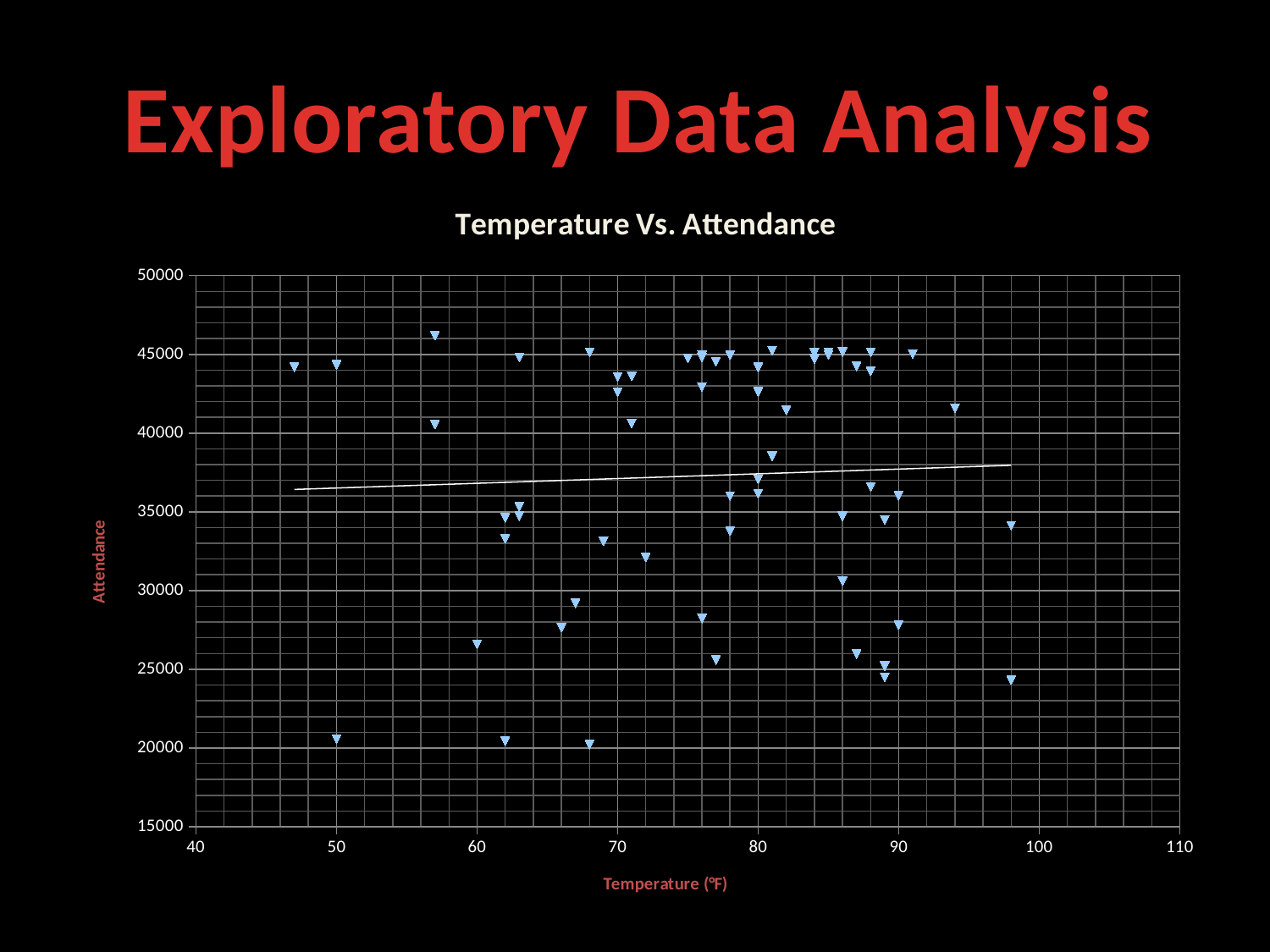

Exploratory Data Analysis

### Chart: Temperature Vs. Attendance

| Category |  |  |
|---|---|---|